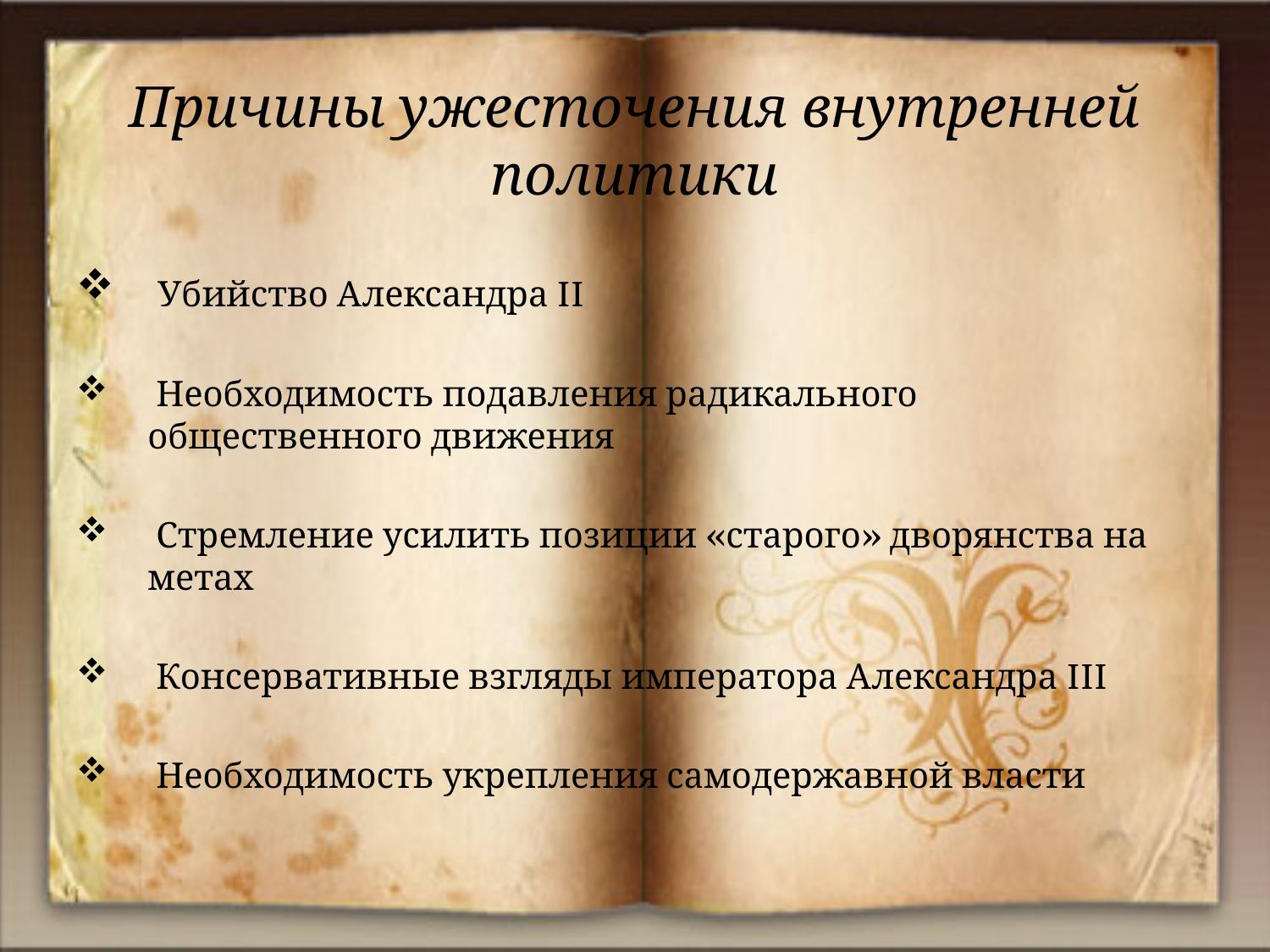

# Причины ужесточения внутренней политики
 Убийство Александра II

 Необходимость подавления радикального общественного движения

 Стремление усилить позиции «старого» дворянства на метах

 Консервативные взгляды императора Александра III

 Необходимость укрепления самодержавной власти